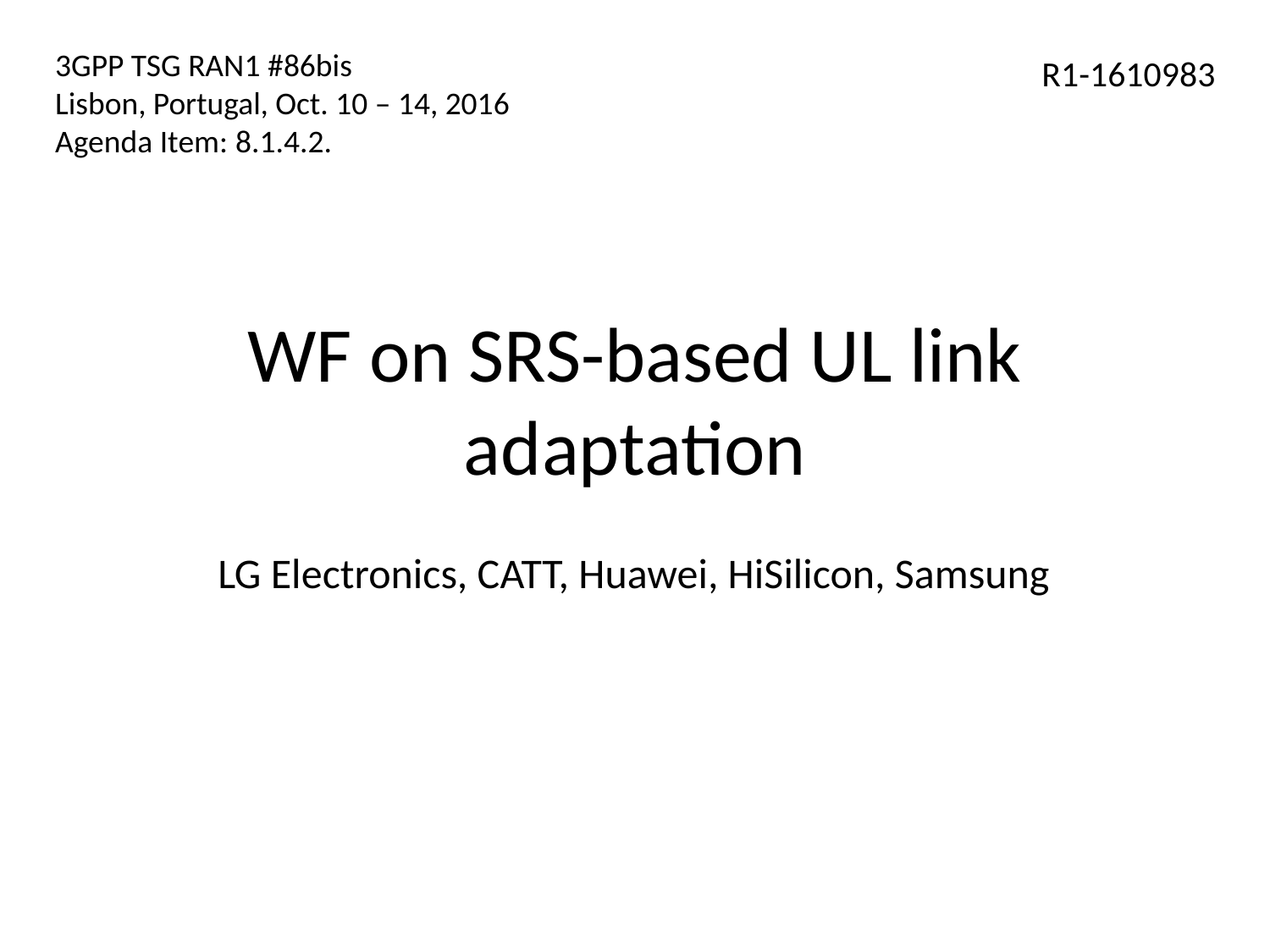

3GPP TSG RAN1 #86bis
Lisbon, Portugal, Oct. 10 – 14, 2016
Agenda Item: 8.1.4.2.
R1-1610983
# WF on SRS-based UL link adaptation
LG Electronics, CATT, Huawei, HiSilicon, Samsung